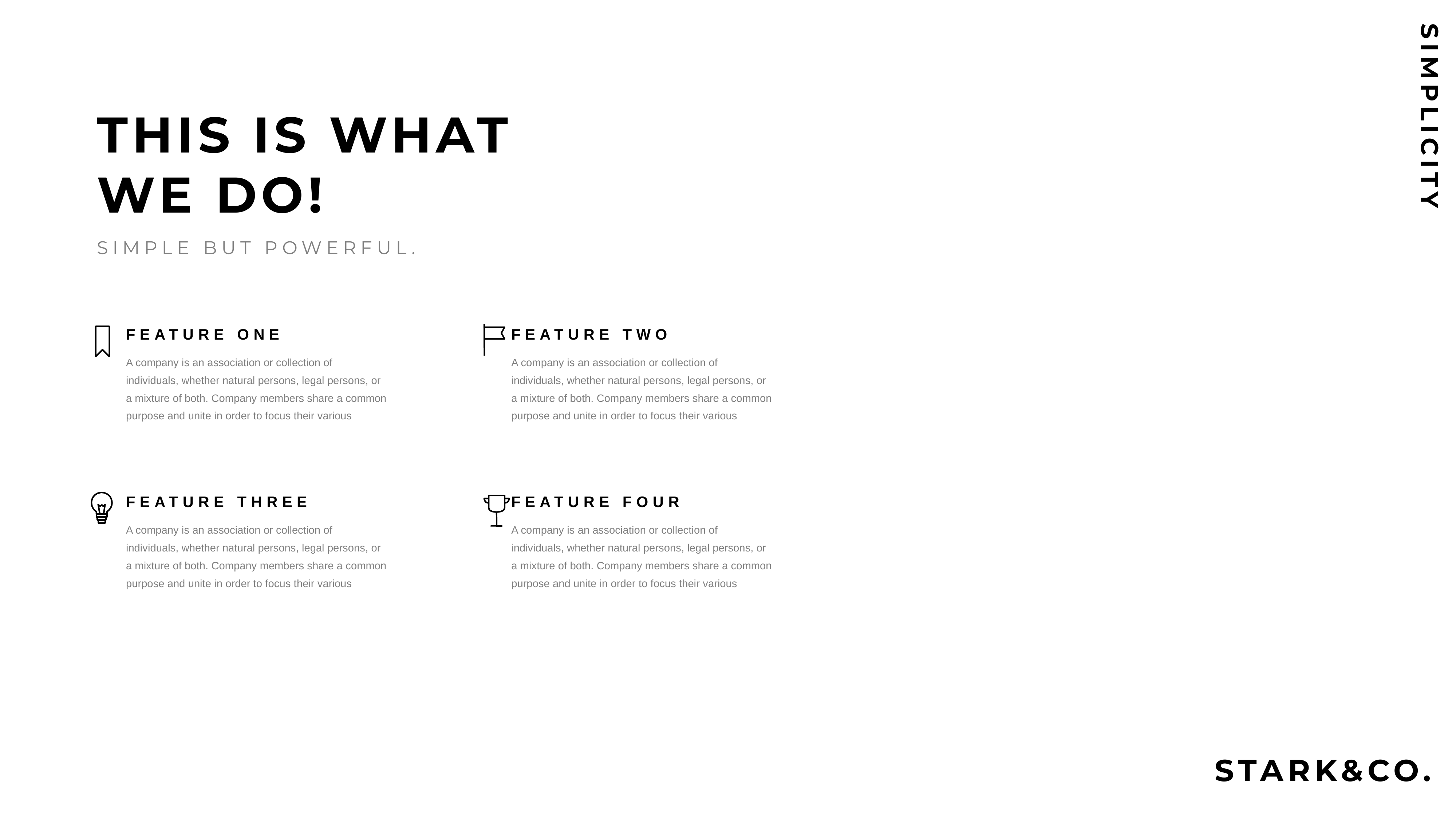

THIS IS WHAT
WE DO!
SIMPLE BUT POWERFUL.
SIMPLICITY
FEATURE ONE
FEATURE TWO

A company is an association or collection of individuals, whether natural persons, legal persons, or a mixture of both. Company members share a common purpose and unite in order to focus their various
A company is an association or collection of individuals, whether natural persons, legal persons, or a mixture of both. Company members share a common purpose and unite in order to focus their various
FEATURE THREE
FEATURE FOUR

A company is an association or collection of individuals, whether natural persons, legal persons, or a mixture of both. Company members share a common purpose and unite in order to focus their various
A company is an association or collection of individuals, whether natural persons, legal persons, or a mixture of both. Company members share a common purpose and unite in order to focus their various
STARK&CO.